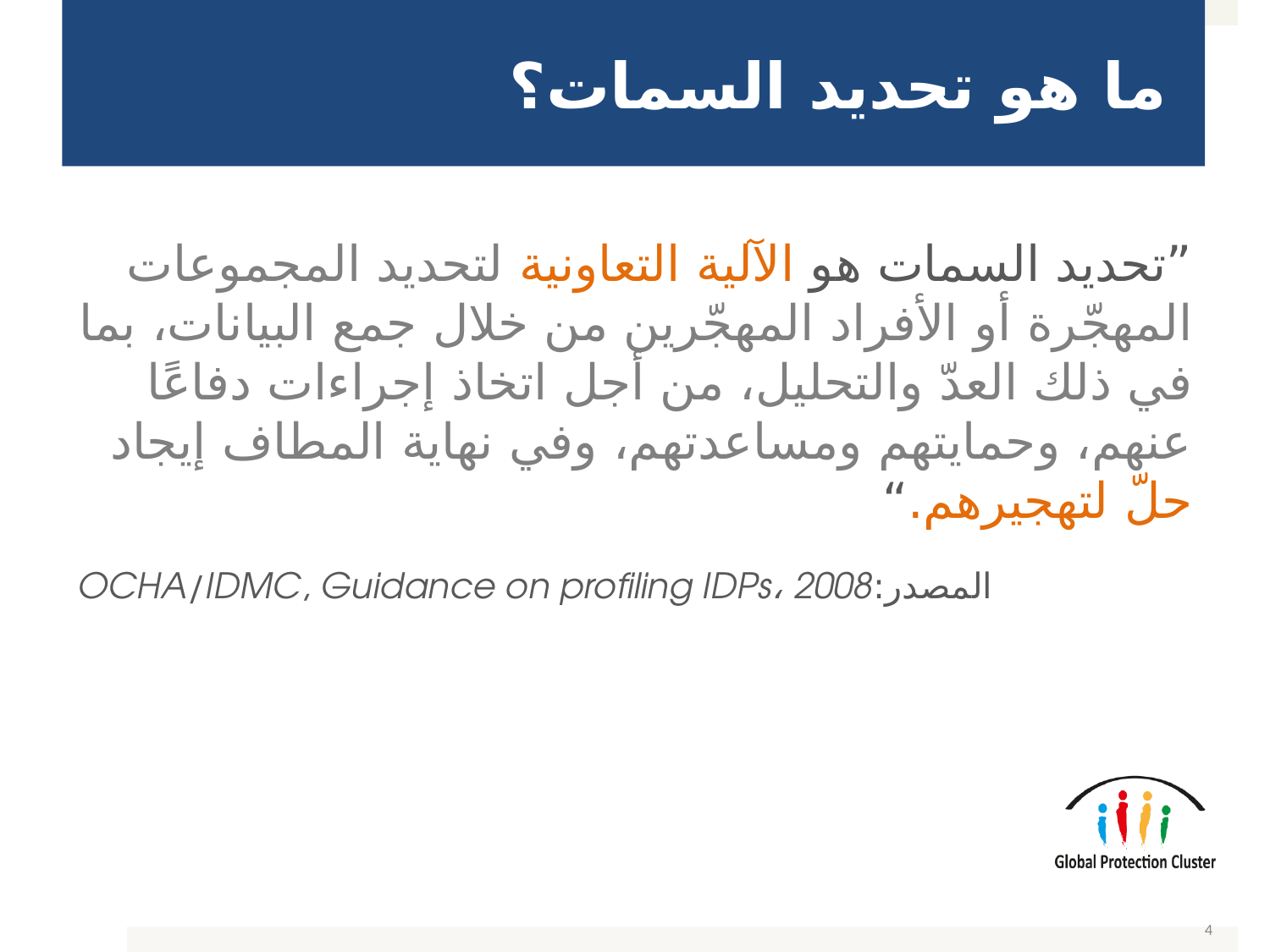

# ما هو تحديد السمات؟
”تحديد السمات هو الآلية التعاونية لتحديد المجموعات المهجّرة أو الأفراد المهجّرين من خلال جمع البيانات، بما في ذلك العدّ والتحليل، من أجل اتخاذ إجراءات دفاعًا عنهم، وحمايتهم ومساعدتهم، وفي نهاية المطاف إيجاد حلّ لتهجيرهم.“
المصدر:OCHA/IDMC, Guidance on profiling IDPs، 2008